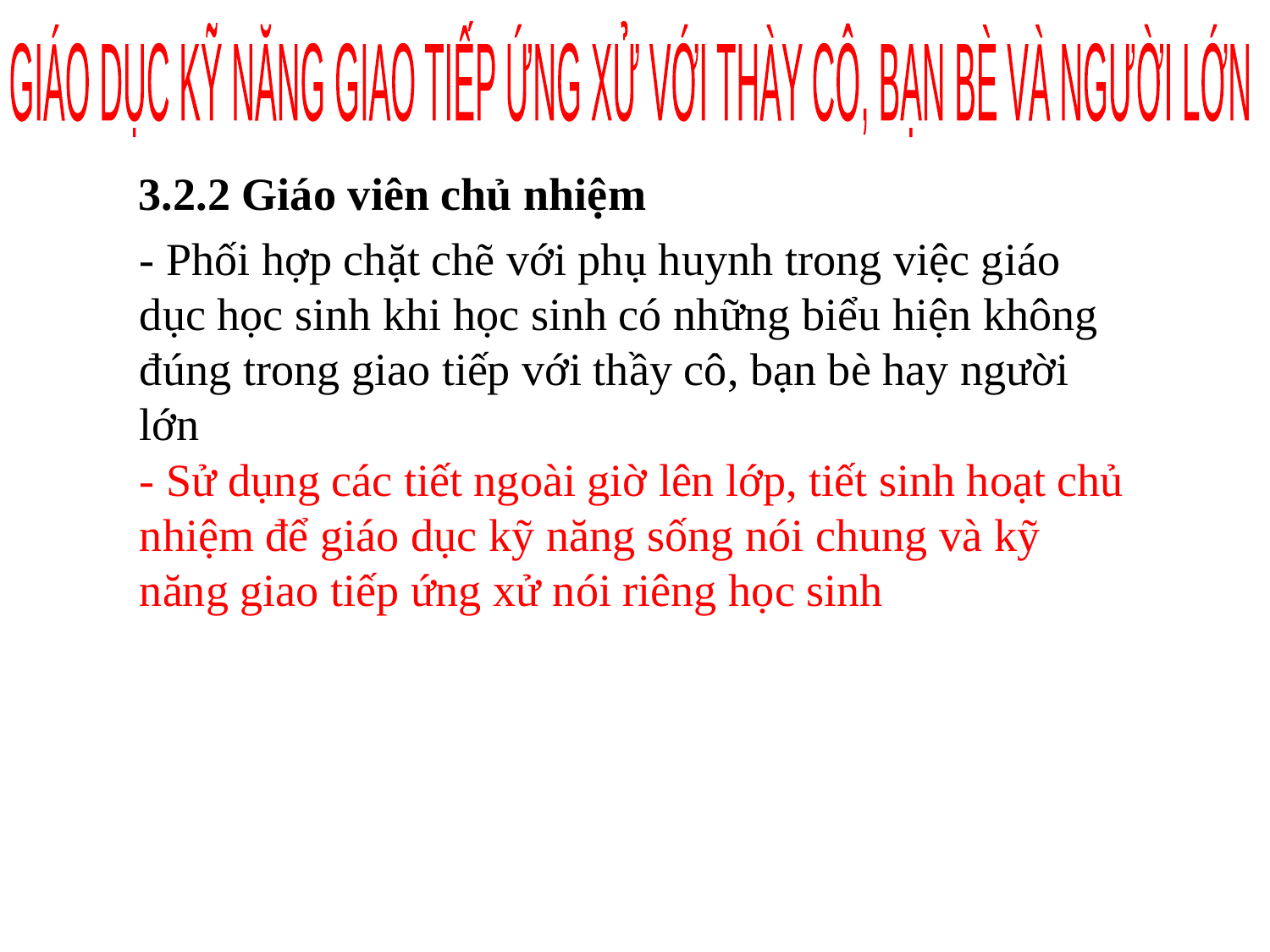

GIÁO DỤC KỸ NĂNG GIAO TIẾP ỨNG XỬ VỚI THÀY CÔ, BẠN BÈ VÀ NGƯỜI LỚN
3.2.2 Giáo viên chủ nhiệm
- Phối hợp chặt chẽ với phụ huynh trong việc giáo dục học sinh khi học sinh có những biểu hiện không đúng trong giao tiếp với thầy cô, bạn bè hay người lớn
- Sử dụng các tiết ngoài giờ lên lớp, tiết sinh hoạt chủ nhiệm để giáo dục kỹ năng sống nói chung và kỹ năng giao tiếp ứng xử nói riêng học sinh